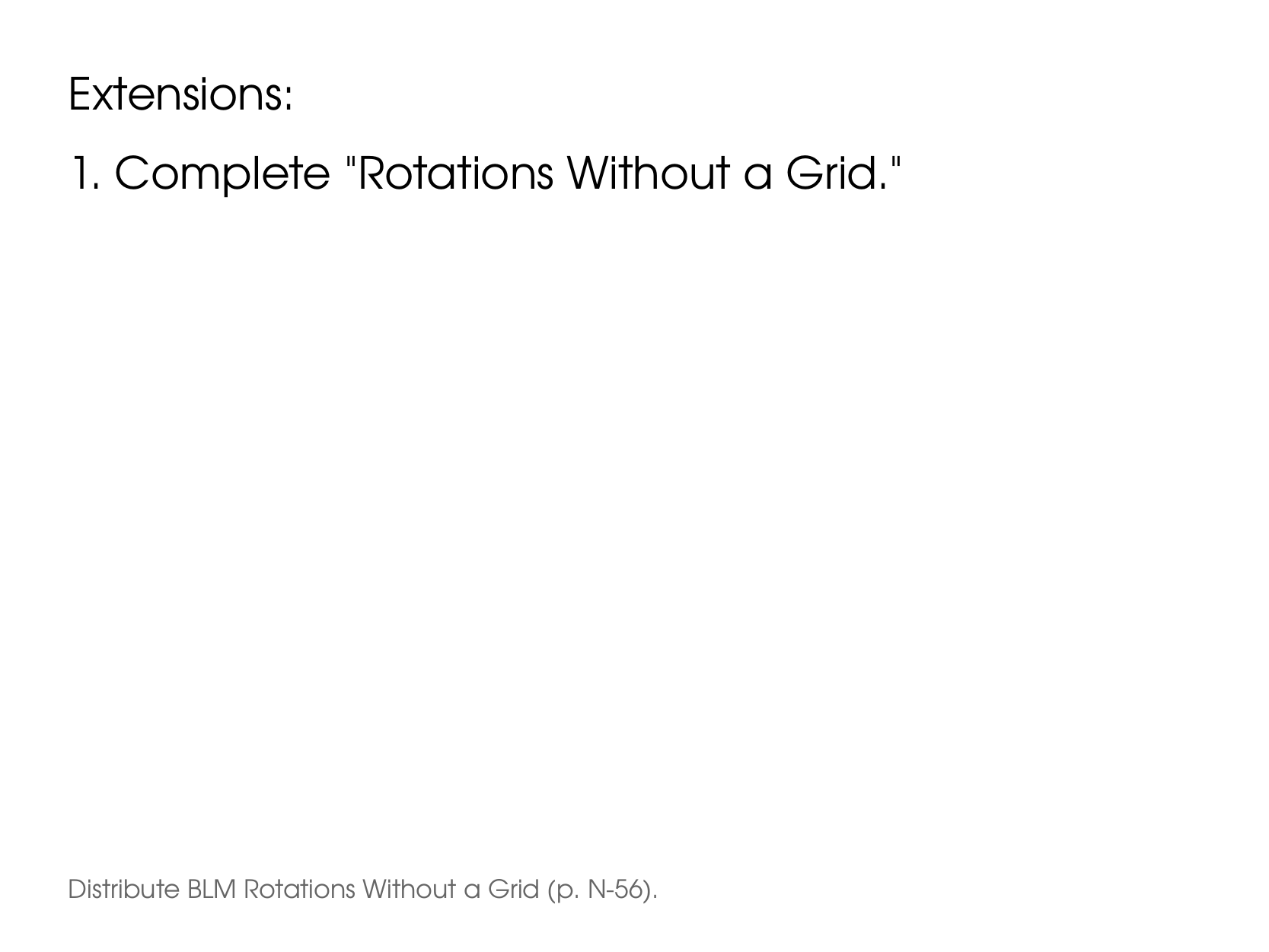

Extensions:
1. Complete "Rotations Without a Grid."
Distribute BLM Rotations Without a Grid (p. N-56).